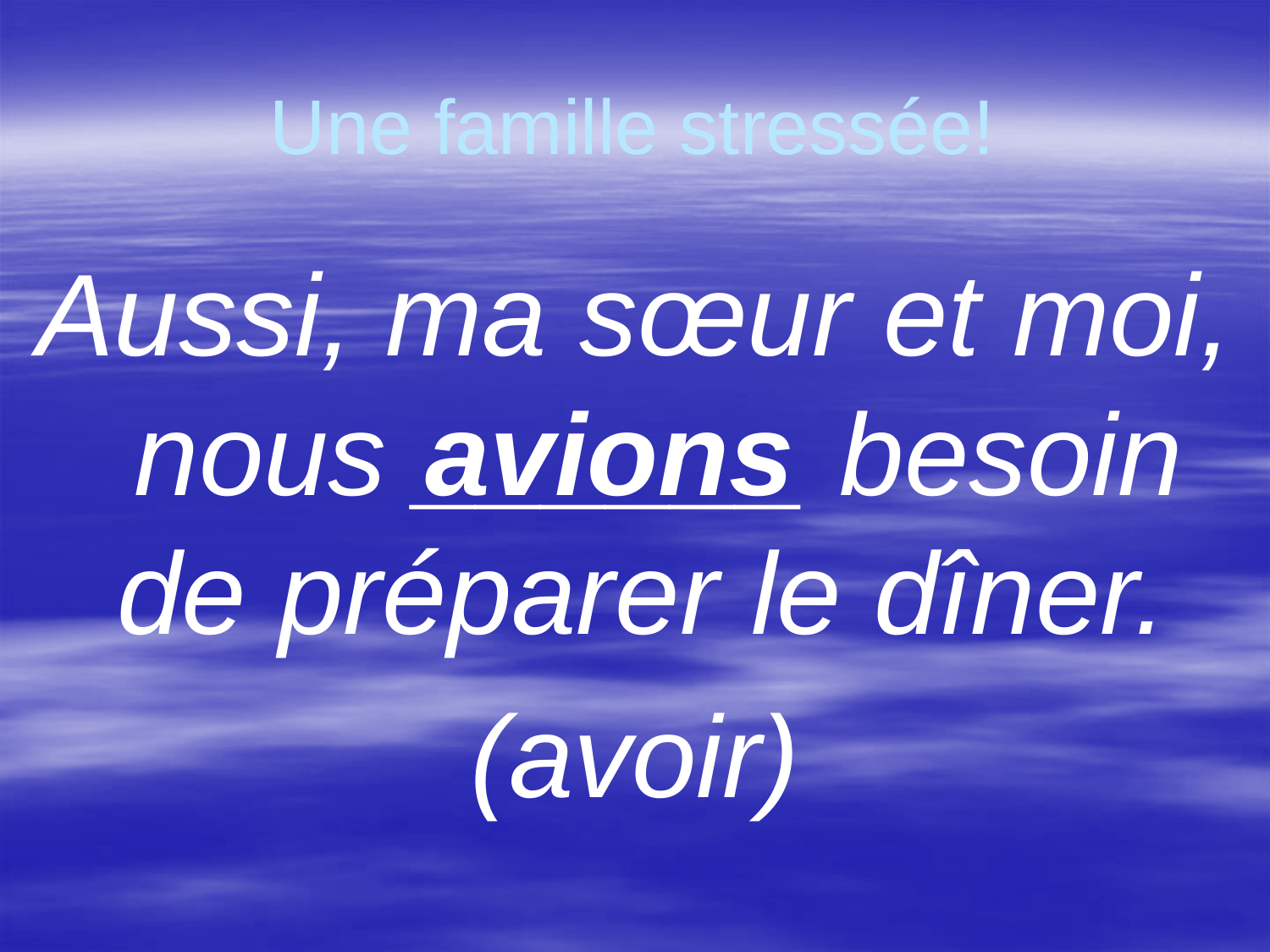

# Une famille stressée!
Aussi, ma sœur et moi, nous ______ besoin de préparer le dîner.
(avoir)
avions